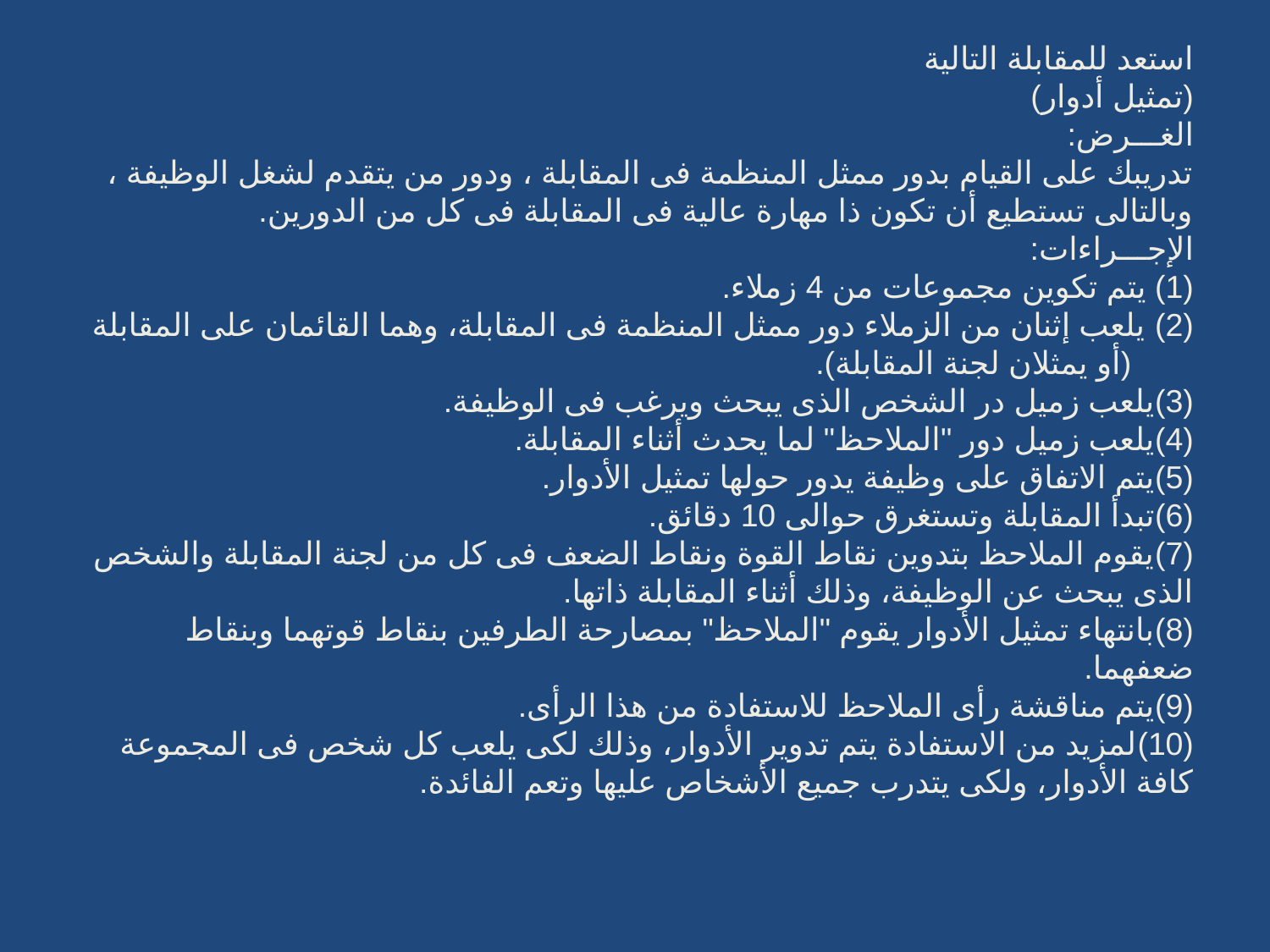

# استعد للمقابلة التالية (تمثيل أدوار) الغـــرض: تدريبك على القيام بدور ممثل المنظمة فى المقابلة ، ودور من يتقدم لشغل الوظيفة ، وبالتالى تستطيع أن تكون ذا مهارة عالية فى المقابلة فى كل من الدورين. الإجـــراءات: (1) 	يتم تكوين مجموعات من 4 زملاء. (2) 	يلعب إثنان من الزملاء دور ممثل المنظمة فى المقابلة، وهما القائمان على المقابلة         (أو يمثلان لجنة المقابلة). (3)	يلعب زميل در الشخص الذى يبحث ويرغب فى الوظيفة. (4)	يلعب زميل دور "الملاحظ" لما يحدث أثناء المقابلة. (5)	يتم الاتفاق على وظيفة يدور حولها تمثيل الأدوار. (6)	تبدأ المقابلة وتستغرق حوالى 10 دقائق. (7)	يقوم الملاحظ بتدوين نقاط القوة ونقاط الضعف فى كل من لجنة المقابلة والشخص الذى يبحث عن الوظيفة، وذلك أثناء المقابلة ذاتها. (8)	بانتهاء تمثيل الأدوار يقوم "الملاحظ" بمصارحة الطرفين بنقاط قوتهما وبنقاط ضعفهما. (9)	يتم مناقشة رأى الملاحظ للاستفادة من هذا الرأى. (10)	لمزيد من الاستفادة يتم تدوير الأدوار، وذلك لكى يلعب كل شخص فى المجموعة كافة الأدوار، ولكى يتدرب جميع الأشخاص عليها وتعم الفائدة.